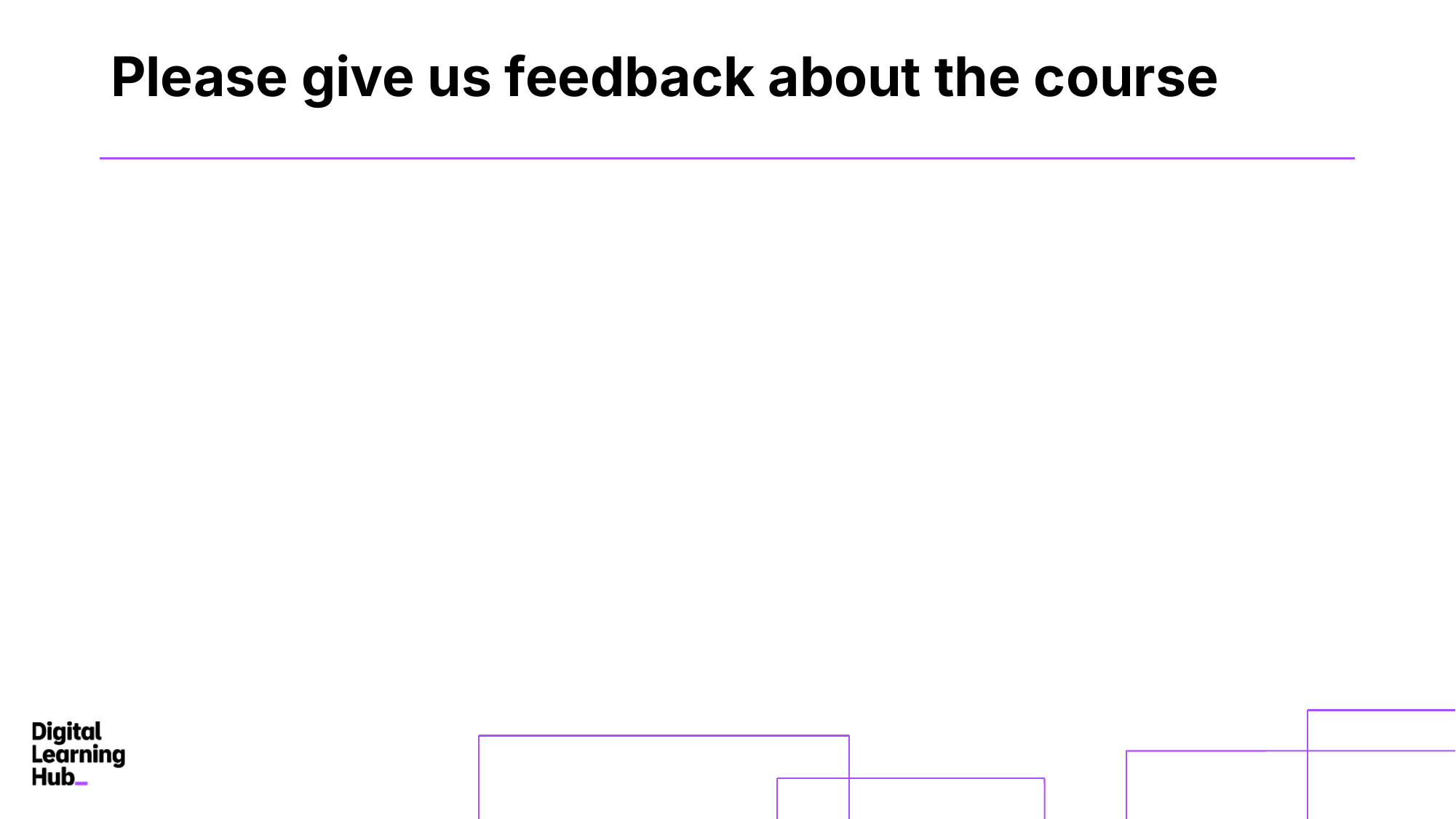

# Please give us feedback about the course